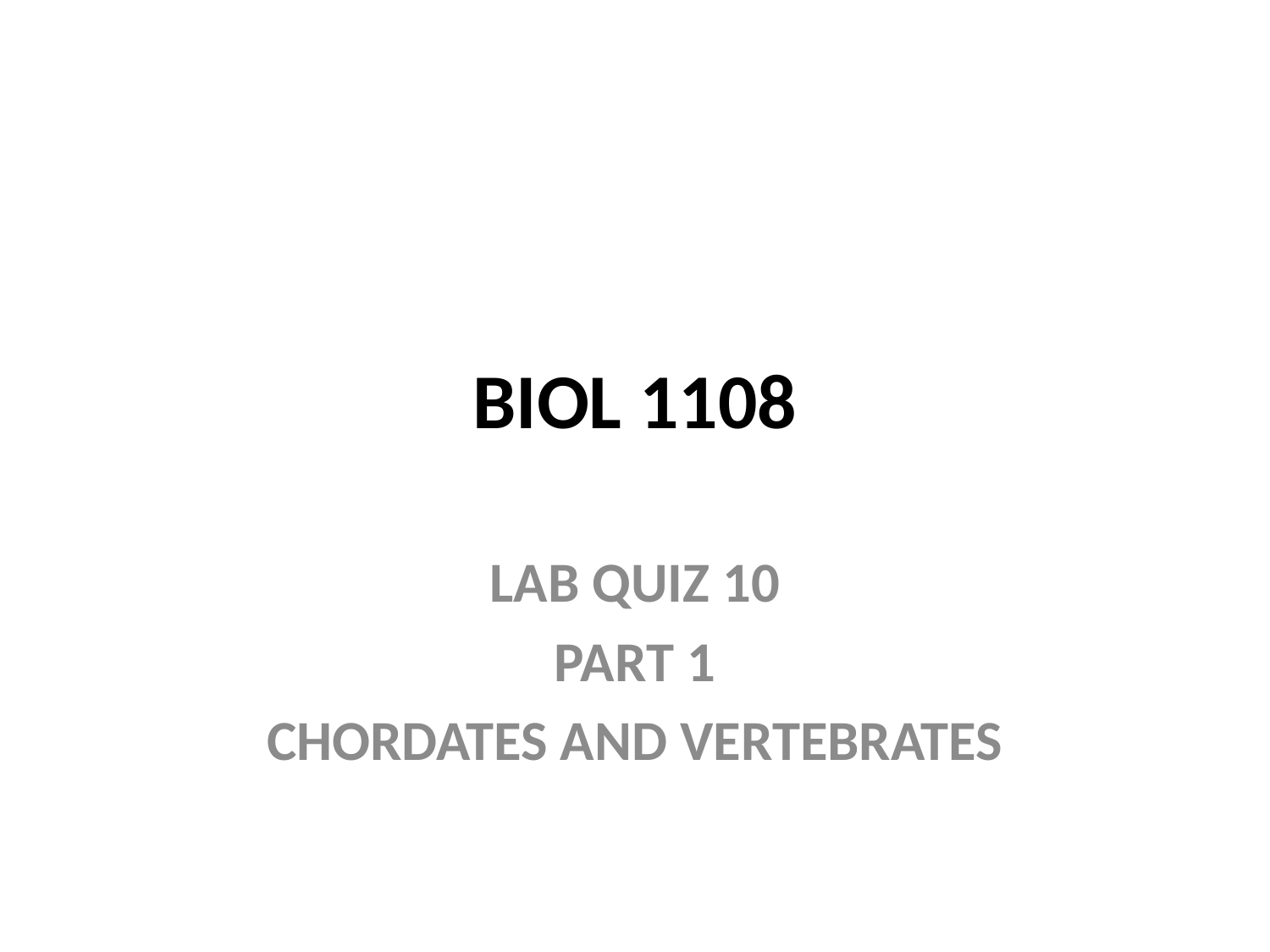

# BIOL 1108
LAB QUIZ 10
PART 1
CHORDATES AND VERTEBRATES